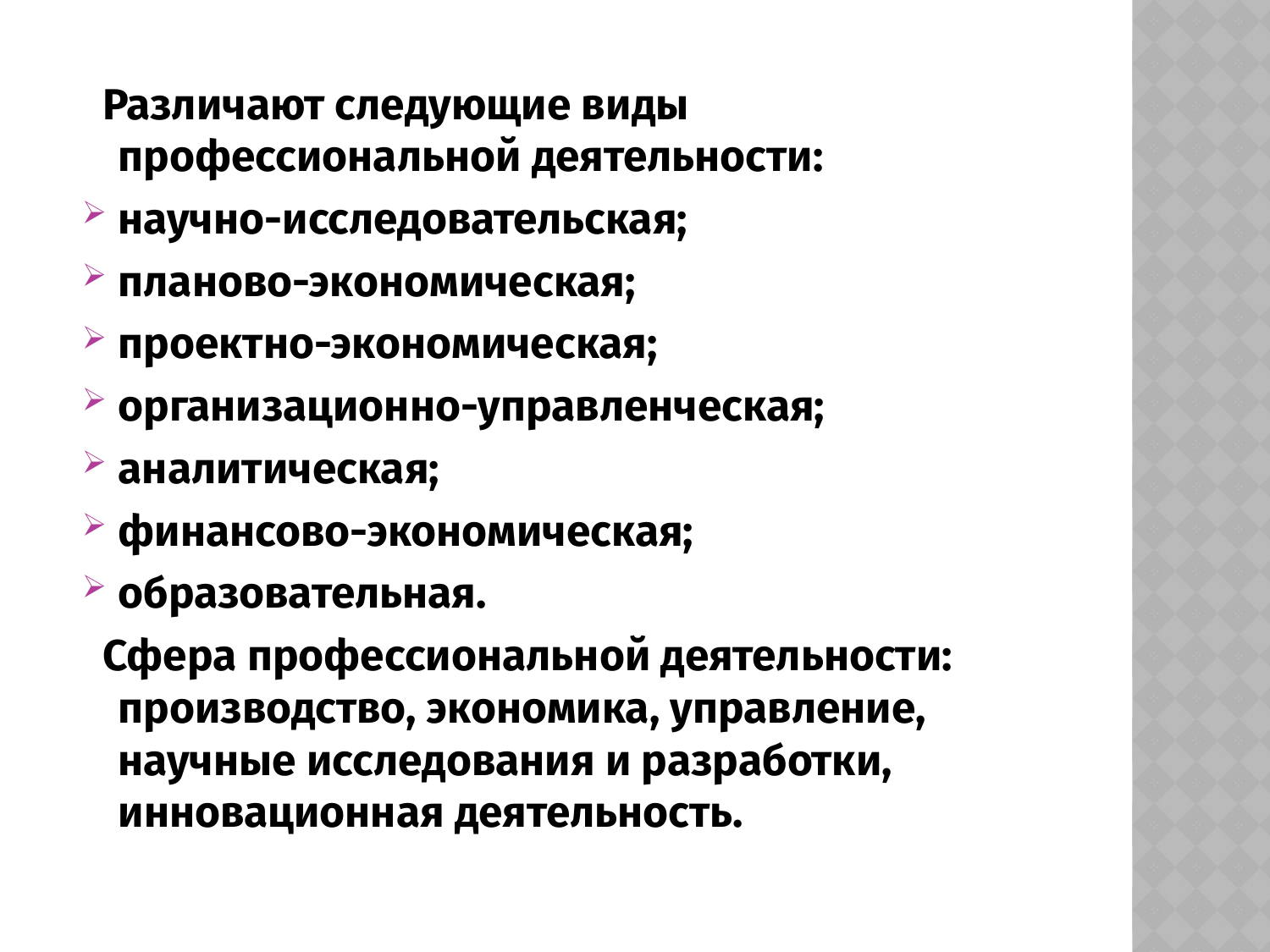

Различают следующие виды профессиональной деятельности:
научно-исследовательская;
планово-экономическая;
проектно-экономическая;
организационно-управленческая;
аналитическая;
финансово-экономическая;
образовательная.
  Сфера профессиональной деятельности: производство, экономика, управление, научные исследования и разработки, инновационная деятельность.